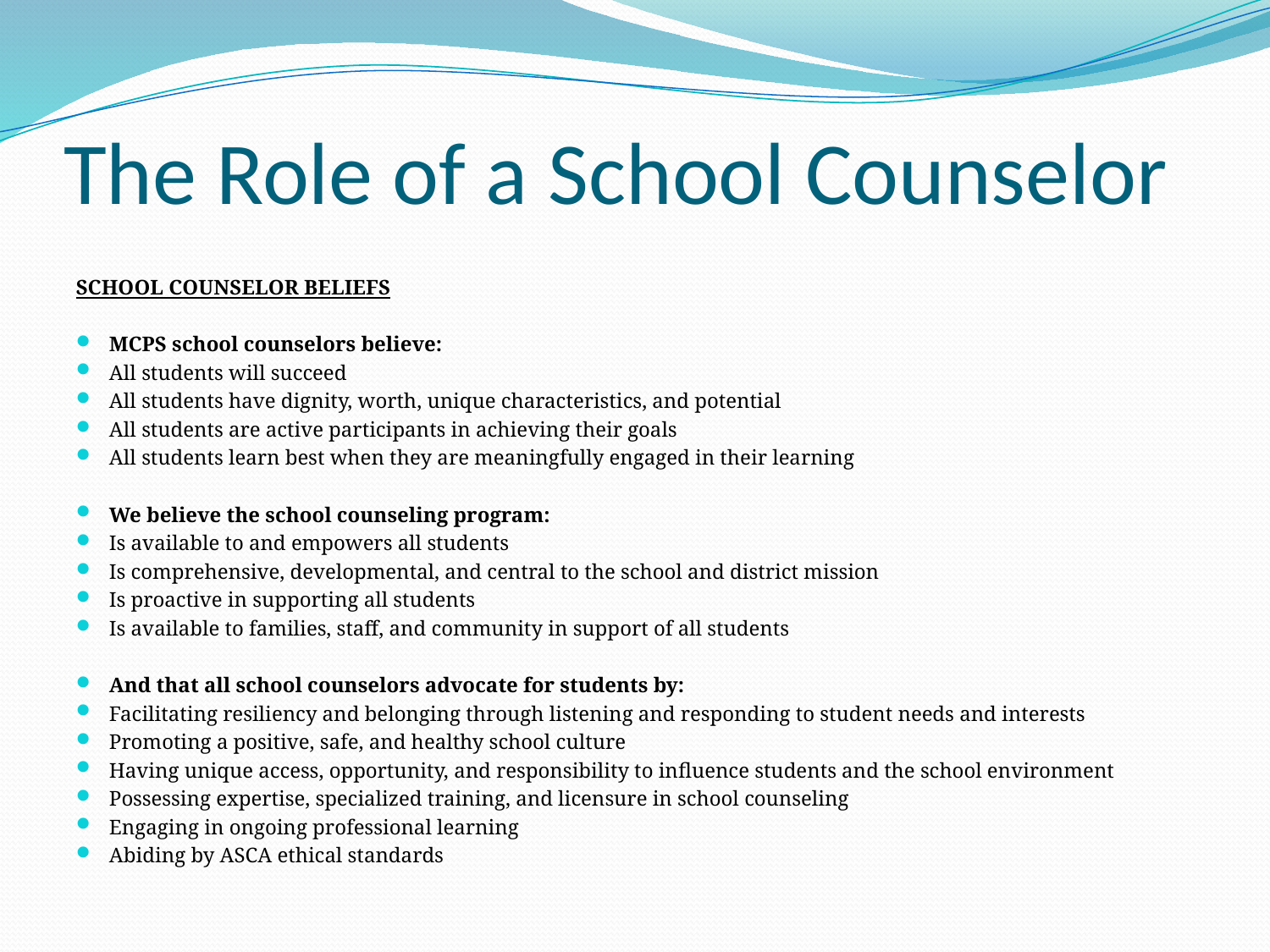

# The Role of a School Counselor
SCHOOL COUNSELOR BELIEFS

MCPS school counselors believe:
All students will succeed
All students have dignity, worth, unique characteristics, and potential
All students are active participants in achieving their goals
All students learn best when they are meaningfully engaged in their learning

We believe the school counseling program:
Is available to and empowers all students
Is comprehensive, developmental, and central to the school and district mission
Is proactive in supporting all students
Is available to families, staff, and community in support of all students

And that all school counselors advocate for students by:
Facilitating resiliency and belonging through listening and responding to student needs and interests
Promoting a positive, safe, and healthy school culture
Having unique access, opportunity, and responsibility to influence students and the school environment
Possessing expertise, specialized training, and licensure in school counseling
Engaging in ongoing professional learning
Abiding by ASCA ethical standards